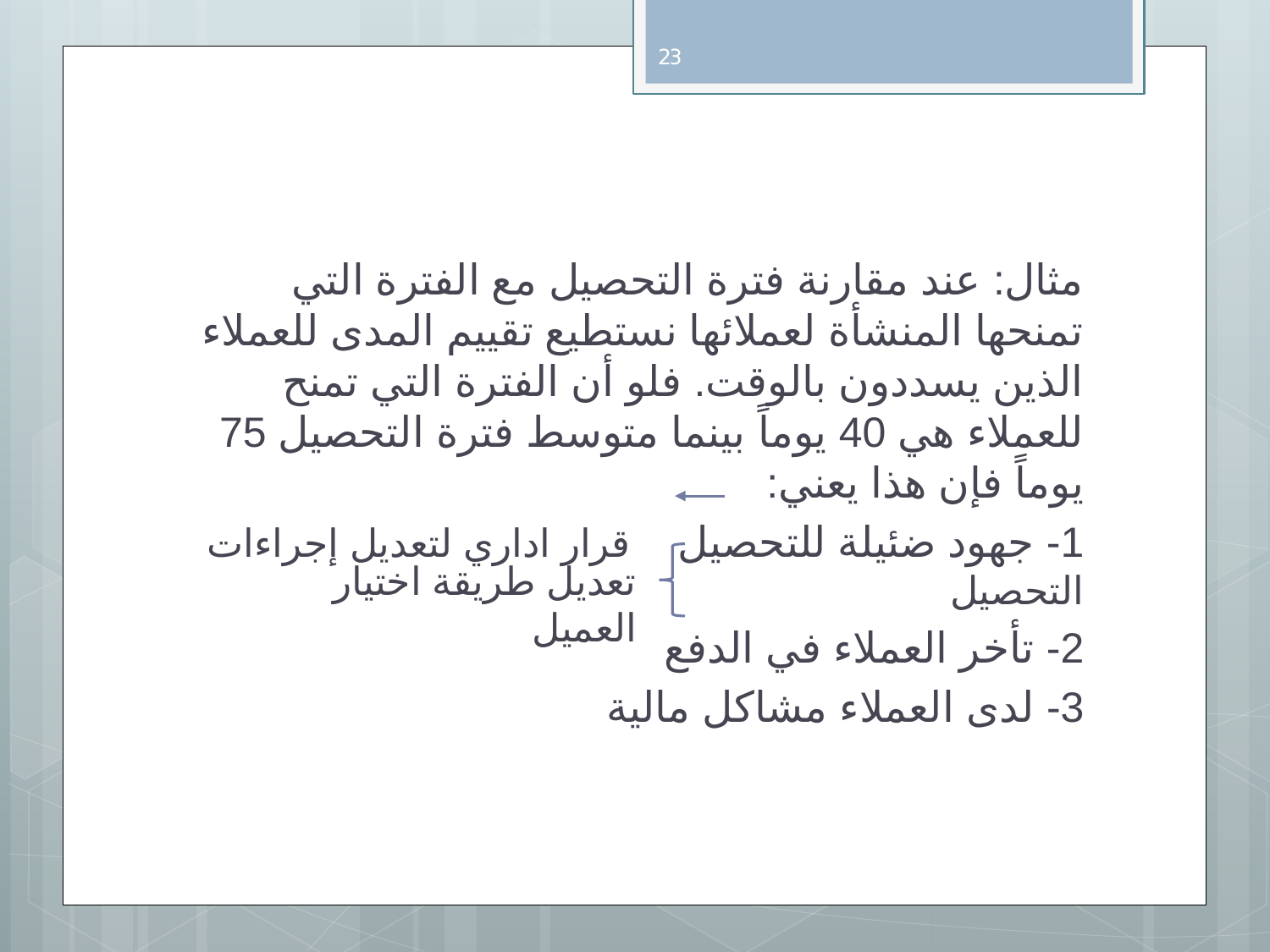

23
مثال: عند مقارنة فترة التحصيل مع الفترة التي تمنحها المنشأة لعملائها نستطيع تقييم المدى للعملاء الذين يسددون بالوقت. فلو أن الفترة التي تمنح للعملاء هي 40 يوماً بينما متوسط فترة التحصيل 75 يوماً فإن هذا يعني:
1- جهود ضئيلة للتحصيل	    قرار اداري لتعديل إجراءات التحصيل
2- تأخر العملاء في الدفع
3- لدى العملاء مشاكل مالية

تعديل طريقة اختيار العميل